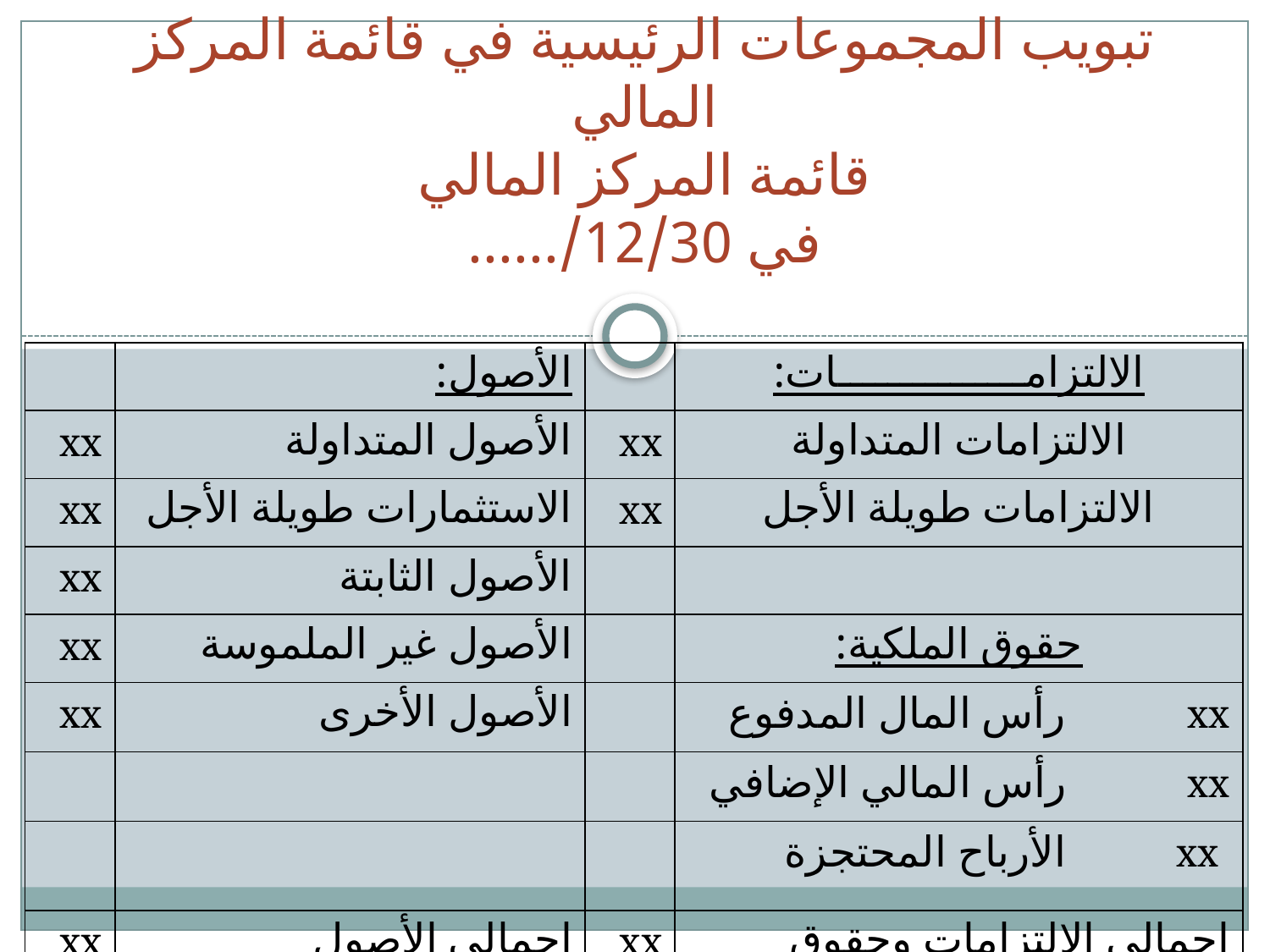

# تبويب المجموعات الرئيسية في قائمة المركز المالي قائمة المركز المالي في 12/30/......
|  | الأصول: |  | الالتزامـــــــــــــــات: |
| --- | --- | --- | --- |
| xx | الأصول المتداولة | xx | الالتزامات المتداولة |
| xx | الاستثمارات طويلة الأجل | xx | الالتزامات طويلة الأجل |
| xx | الأصول الثابتة |  |  |
| xx | الأصول غير الملموسة |  | حقوق الملكية: |
| xx | الأصول الأخرى |  | xx رأس المال المدفوع |
|  |  |  | xx رأس المالي الإضافي |
|  |  |  | xx الأرباح المحتجزة |
| xx | إجمالي الأصول | xx | إجمالي الالتزامات وحقوق الملكية |